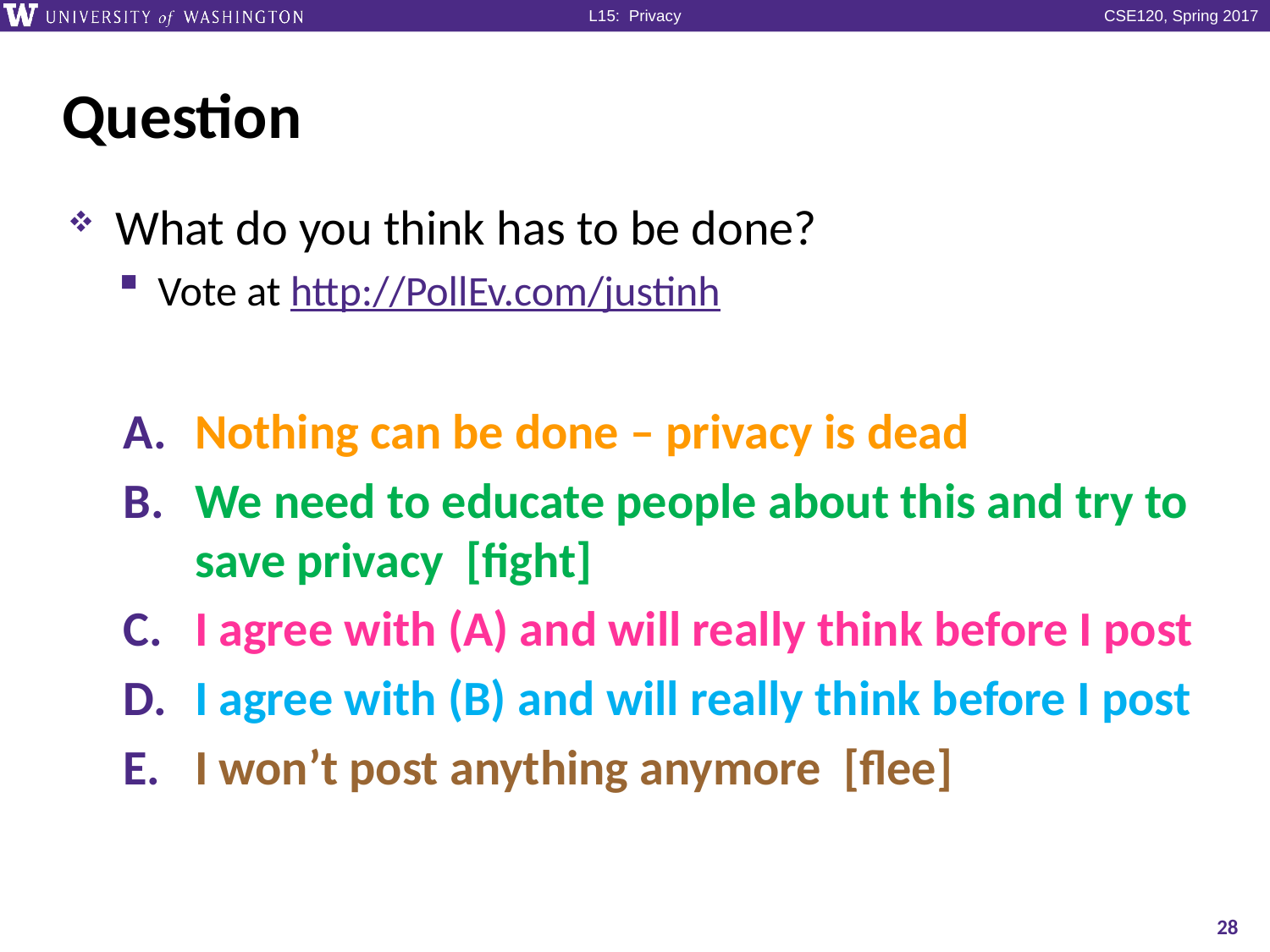

# Question
What do you think has to be done?
Vote at http://PollEv.com/justinh

Nothing can be done – privacy is dead
We need to educate people about this and try to save privacy  [fight]
I agree with (A) and will really think before I post
I agree with (B) and will really think before I post
I won’t post anything anymore  [flee]

28